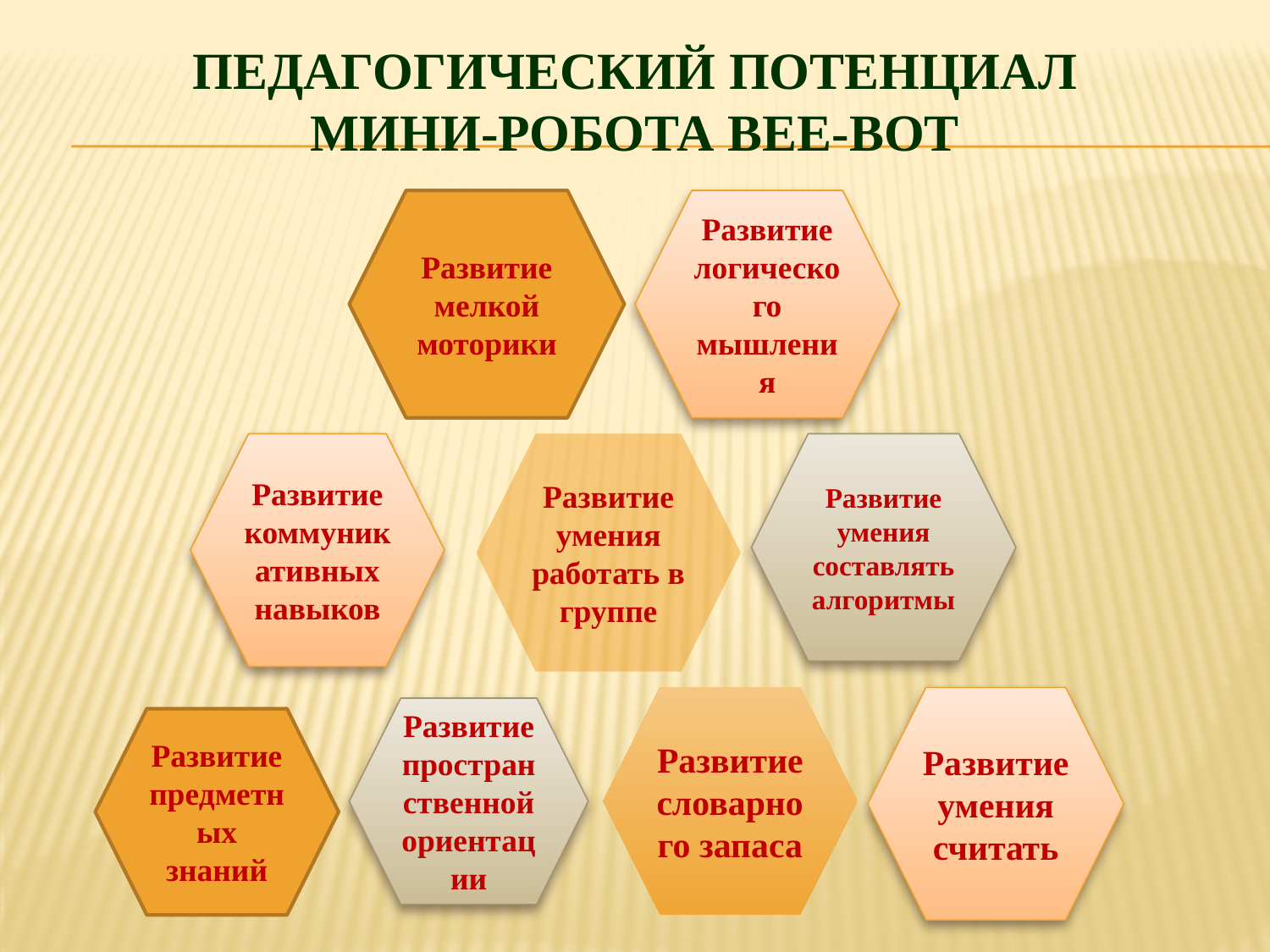

# Педагогический потенциал Мини-робота Bee-Bot
Развитие мелкой моторики
Развитие логического мышления
Развитие коммуникативных навыков
Развитие умения работать в группе
Развитие умения составлять алгоритмы
Развитие словарного запаса
Развитие умения считать
Развитие пространственной ориентации
Развитие предметных знаний